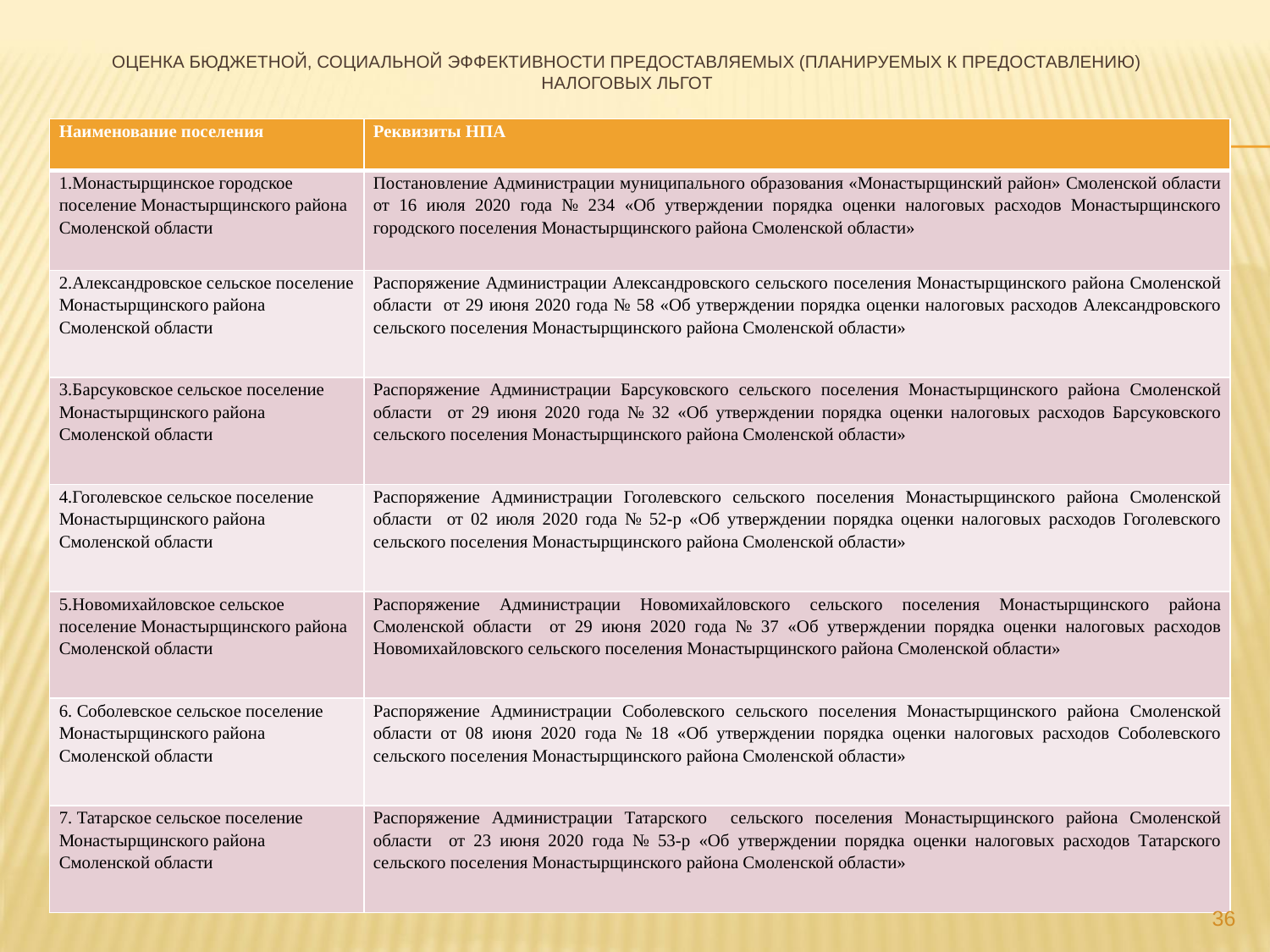

# Оценка бюджетной, социальной эффективности предоставляемых (планируемых к предоставлению) налоговых льгот
| Наименование поселения | Реквизиты НПА |
| --- | --- |
| 1.Монастырщинское городское поселение Монастырщинского района Смоленской области | Постановление Администрации муниципального образования «Монастырщинский район» Смоленской области от 16 июля 2020 года № 234 «Об утверждении порядка оценки налоговых расходов Монастырщинского городского поселения Монастырщинского района Смоленской области» |
| 2.Александровское сельское поселение Монастырщинского района Смоленской области | Распоряжение Администрации Александровского сельского поселения Монастырщинского района Смоленской области от 29 июня 2020 года № 58 «Об утверждении порядка оценки налоговых расходов Александровского сельского поселения Монастырщинского района Смоленской области» |
| 3.Барсуковское сельское поселение Монастырщинского района Смоленской области | Распоряжение Администрации Барсуковского сельского поселения Монастырщинского района Смоленской области от 29 июня 2020 года № 32 «Об утверждении порядка оценки налоговых расходов Барсуковского сельского поселения Монастырщинского района Смоленской области» |
| 4.Гоголевское сельское поселение Монастырщинского района Смоленской области | Распоряжение Администрации Гоголевского сельского поселения Монастырщинского района Смоленской области от 02 июля 2020 года № 52-р «Об утверждении порядка оценки налоговых расходов Гоголевского сельского поселения Монастырщинского района Смоленской области» |
| 5.Новомихайловское сельское поселение Монастырщинского района Смоленской области | Распоряжение Администрации Новомихайловского сельского поселения Монастырщинского района Смоленской области от 29 июня 2020 года № 37 «Об утверждении порядка оценки налоговых расходов Новомихайловского сельского поселения Монастырщинского района Смоленской области» |
| 6. Соболевское сельское поселение Монастырщинского района Смоленской области | Распоряжение Администрации Соболевского сельского поселения Монастырщинского района Смоленской области от 08 июня 2020 года № 18 «Об утверждении порядка оценки налоговых расходов Соболевского сельского поселения Монастырщинского района Смоленской области» |
| 7. Татарское сельское поселение Монастырщинского района Смоленской области | Распоряжение Администрации Татарского сельского поселения Монастырщинского района Смоленской области от 23 июня 2020 года № 53-р «Об утверждении порядка оценки налоговых расходов Татарского сельского поселения Монастырщинского района Смоленской области» |
36